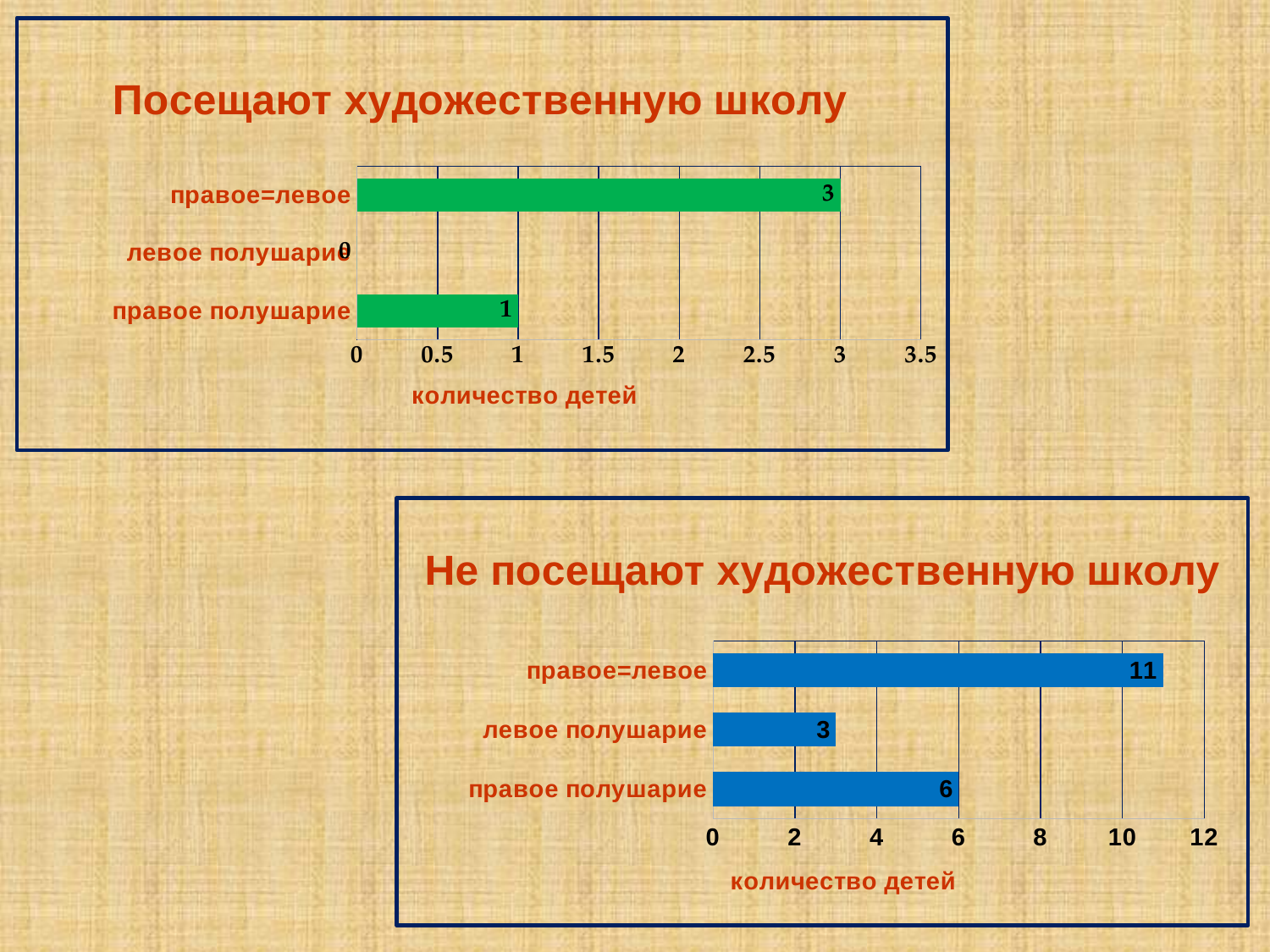

### Chart

| Category | музыкальная школа |
|---|---|
| правое полушарие | 1.0 |
| левое полушарие | 0.0 |
| правое=левое | 3.0 |

### Chart

| Category | музыкальная школа |
|---|---|
| правое полушарие | 6.0 |
| левое полушарие | 3.0 |
| правое=левое | 11.0 |